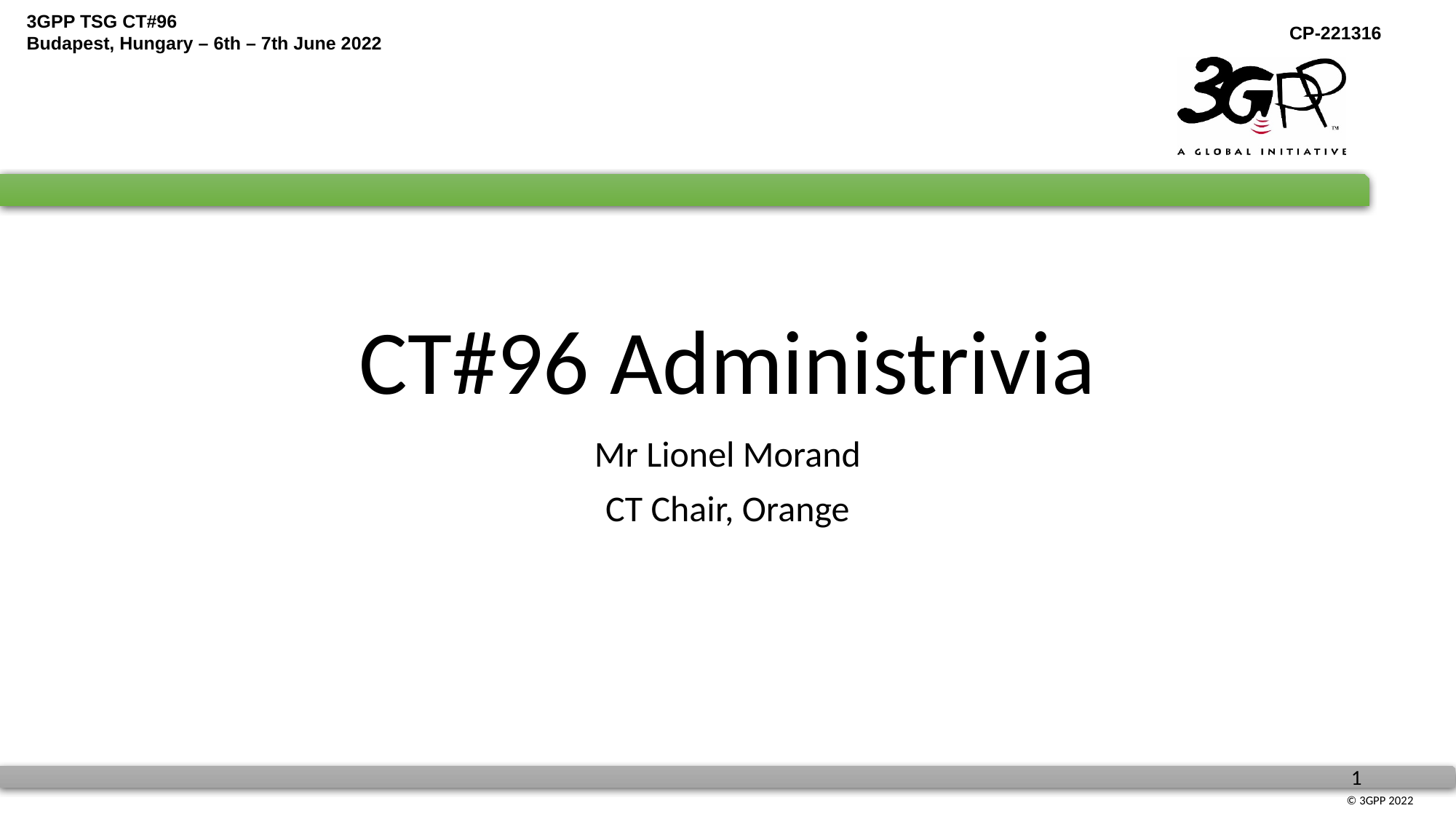

# CT#96 Administrivia
Mr Lionel Morand
CT Chair, Orange